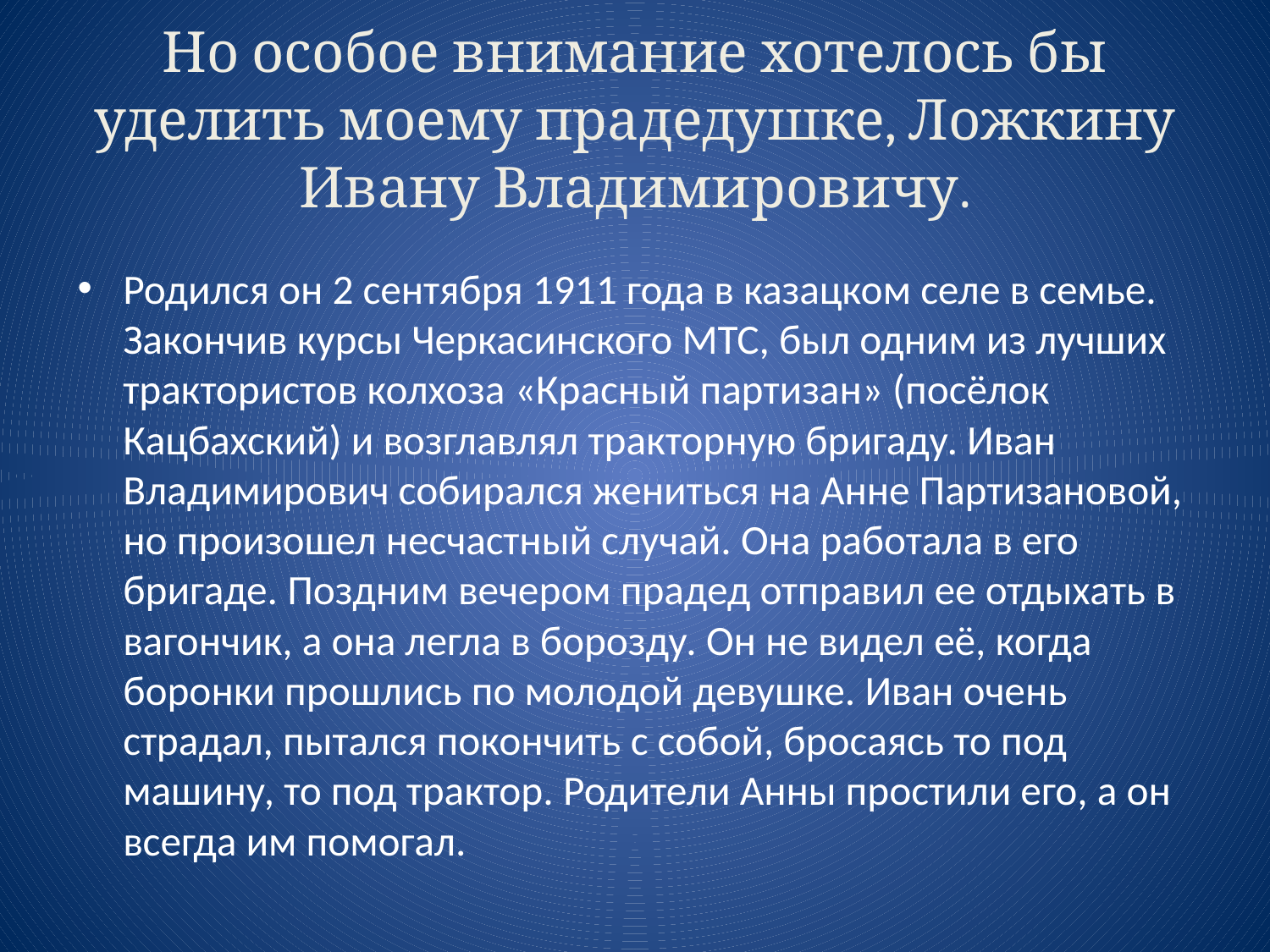

# Но особое внимание хотелось бы уделить моему прадедушке, Ложкину Ивану Владимировичу.
Родился он 2 сентября 1911 года в казацком селе в семье. Закончив курсы Черкасинского МТС, был одним из лучших трактористов колхоза «Красный партизан» (посёлок Кацбахский) и возглавлял тракторную бригаду. Иван Владимирович собирался жениться на Анне Партизановой, но произошел несчастный случай. Она работала в его бригаде. Поздним вечером прадед отправил ее отдыхать в вагончик, а она легла в борозду. Он не видел её, когда боронки прошлись по молодой девушке. Иван очень страдал, пытался покончить с собой, бросаясь то под машину, то под трактор. Родители Анны простили его, а он всегда им помогал.